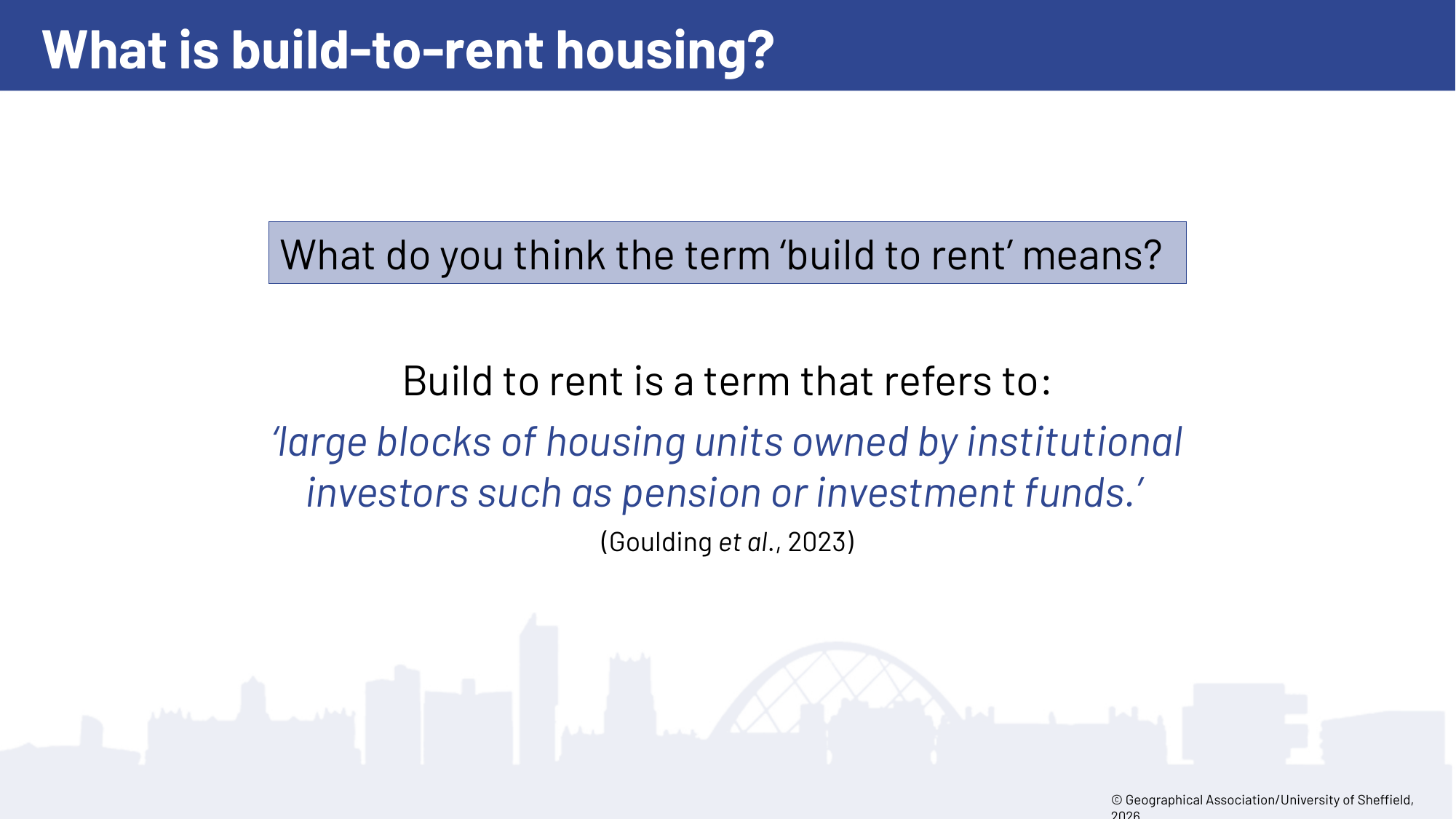

What is build-to-rent housing?
What do you think the term ‘build to rent’ means?
Build to rent is a term that refers to:
‘large blocks of housing units owned by institutional investors such as pension or investment funds.’
(Goulding et al., 2023)